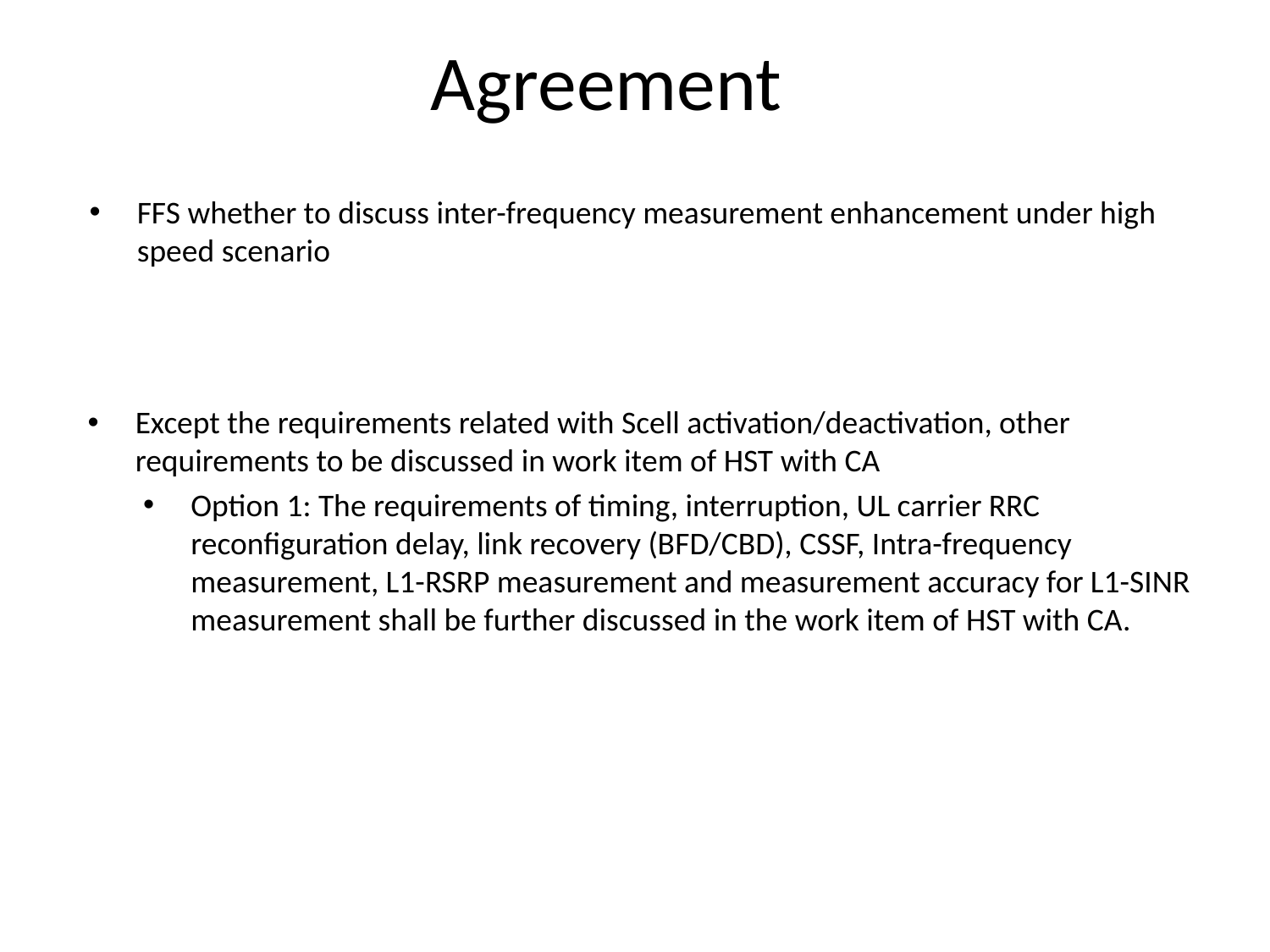

# Agreement
FFS whether to discuss inter-frequency measurement enhancement under high speed scenario
Except the requirements related with Scell activation/deactivation, other requirements to be discussed in work item of HST with CA
Option 1: The requirements of timing, interruption, UL carrier RRC reconfiguration delay, link recovery (BFD/CBD), CSSF, Intra-frequency measurement, L1-RSRP measurement and measurement accuracy for L1-SINR measurement shall be further discussed in the work item of HST with CA.